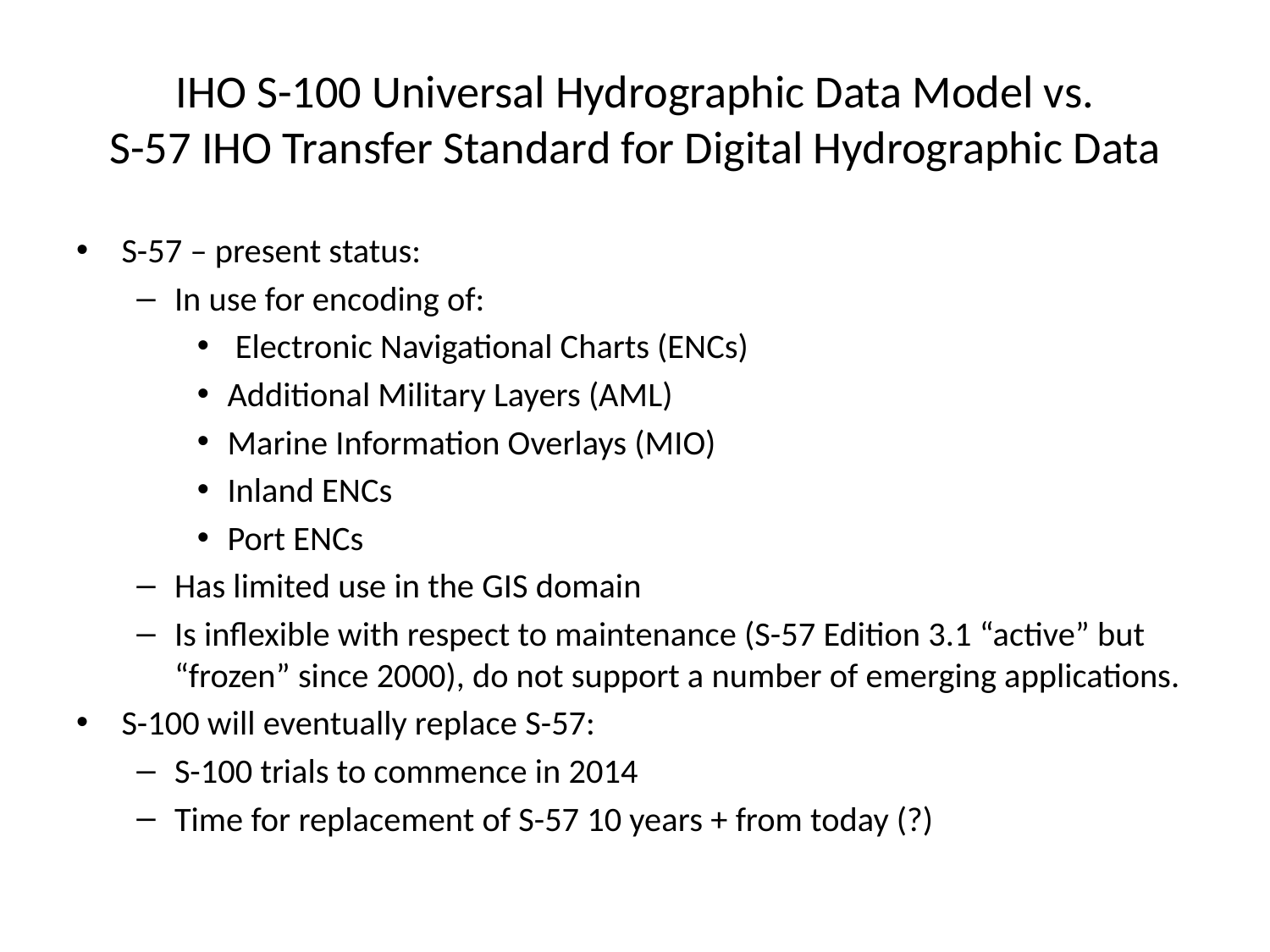

# IHO S-100 Universal Hydrographic Data Model vs. S-57 IHO Transfer Standard for Digital Hydrographic Data
S-57 – present status:
In use for encoding of:
 Electronic Navigational Charts (ENCs)
Additional Military Layers (AML)
Marine Information Overlays (MIO)
Inland ENCs
Port ENCs
Has limited use in the GIS domain
Is inflexible with respect to maintenance (S-57 Edition 3.1 “active” but “frozen” since 2000), do not support a number of emerging applications.
S-100 will eventually replace S-57:
S-100 trials to commence in 2014
Time for replacement of S-57 10 years + from today (?)